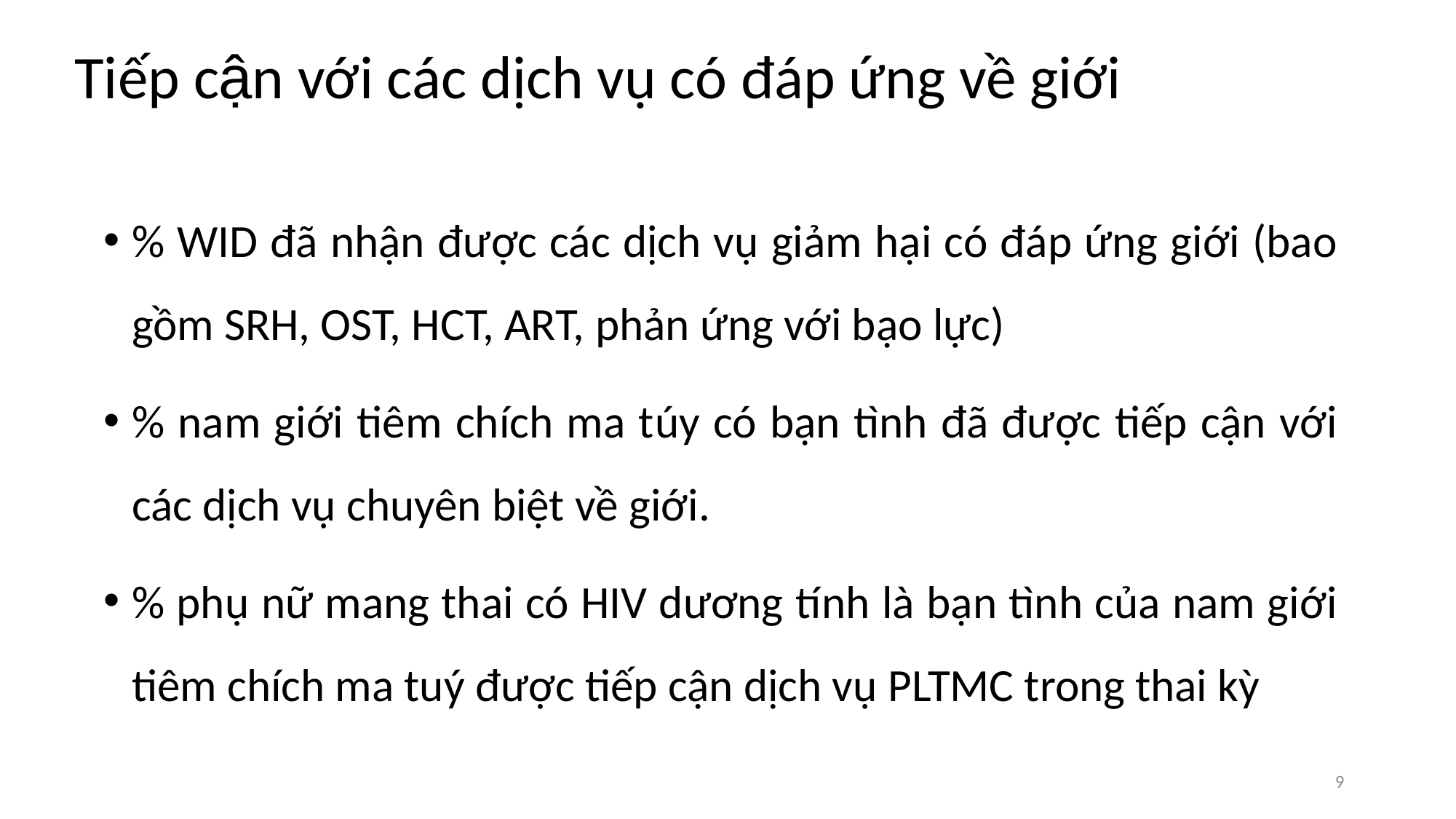

# Tiếp cận với các dịch vụ có đáp ứng về giới
% WID đã nhận được các dịch vụ giảm hại có đáp ứng giới (bao gồm SRH, OST, HCT, ART, phản ứng với bạo lực)
% nam giới tiêm chích ma túy có bạn tình đã được tiếp cận với các dịch vụ chuyên biệt về giới.
% phụ nữ mang thai có HIV dương tính là bạn tình của nam giới tiêm chích ma tuý được tiếp cận dịch vụ PLTMC trong thai kỳ

9